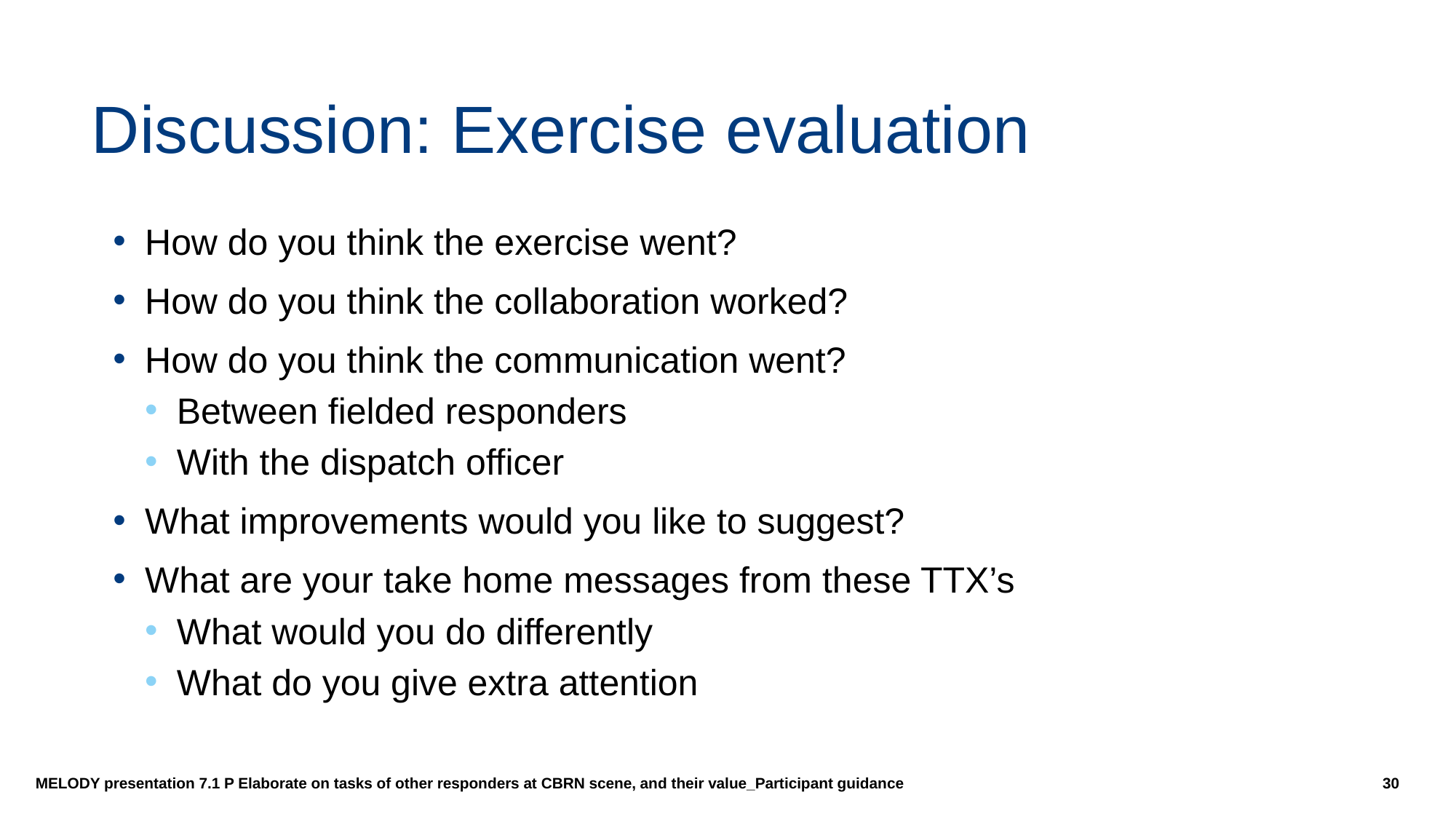

# Discussion: Exercise evaluation
How do you think the exercise went?
How do you think the collaboration worked?
How do you think the communication went?
Between fielded responders
With the dispatch officer
What improvements would you like to suggest?
What are your take home messages from these TTX’s
What would you do differently
What do you give extra attention

MELODY presentation 7.1 P Elaborate on tasks of other responders at CBRN scene, and their value_Participant guidance
30